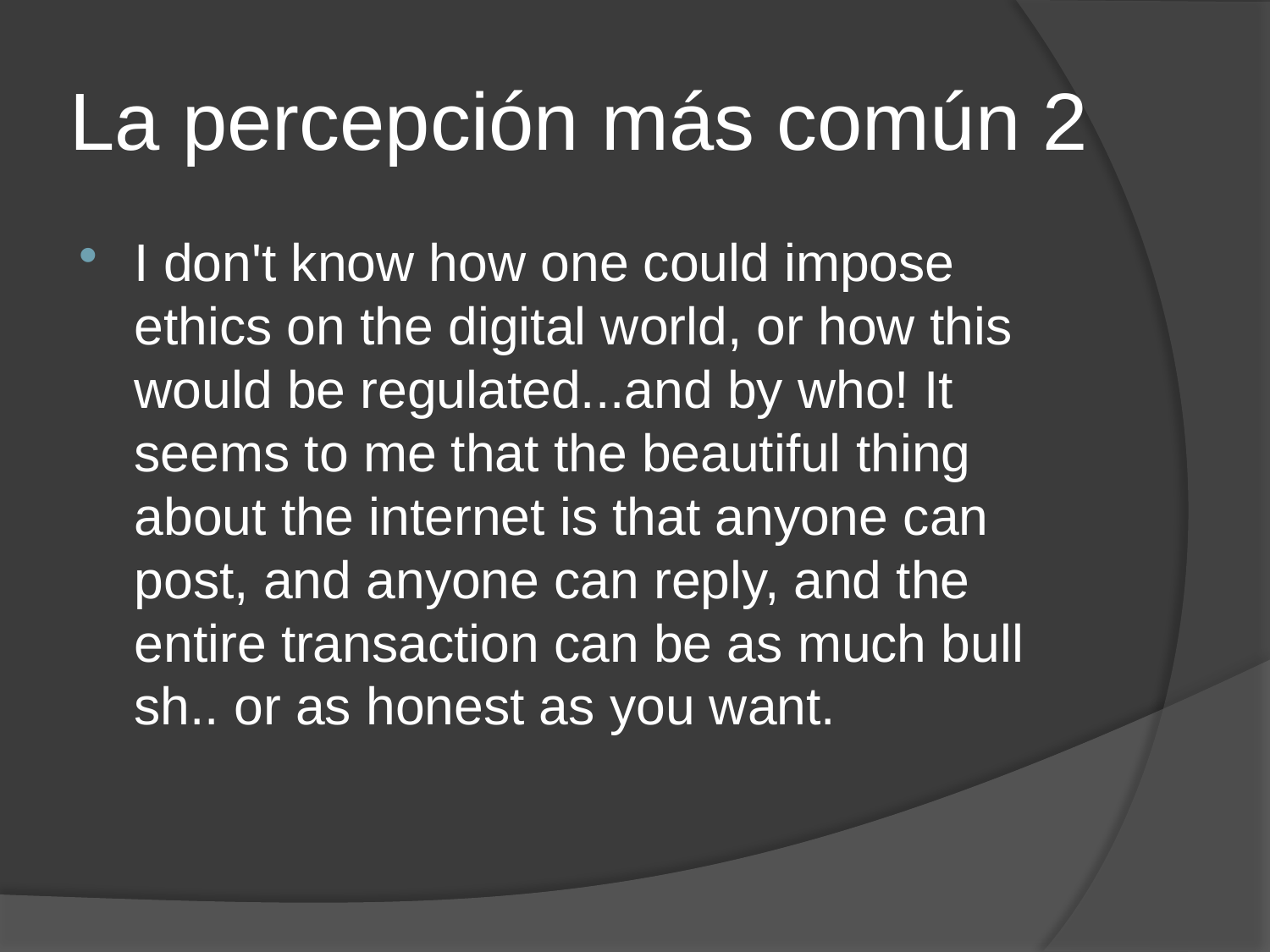

# La percepción más común 2
I don't know how one could impose ethics on the digital world, or how this would be regulated...and by who! It seems to me that the beautiful thing about the internet is that anyone can post, and anyone can reply, and the entire transaction can be as much bull sh.. or as honest as you want.